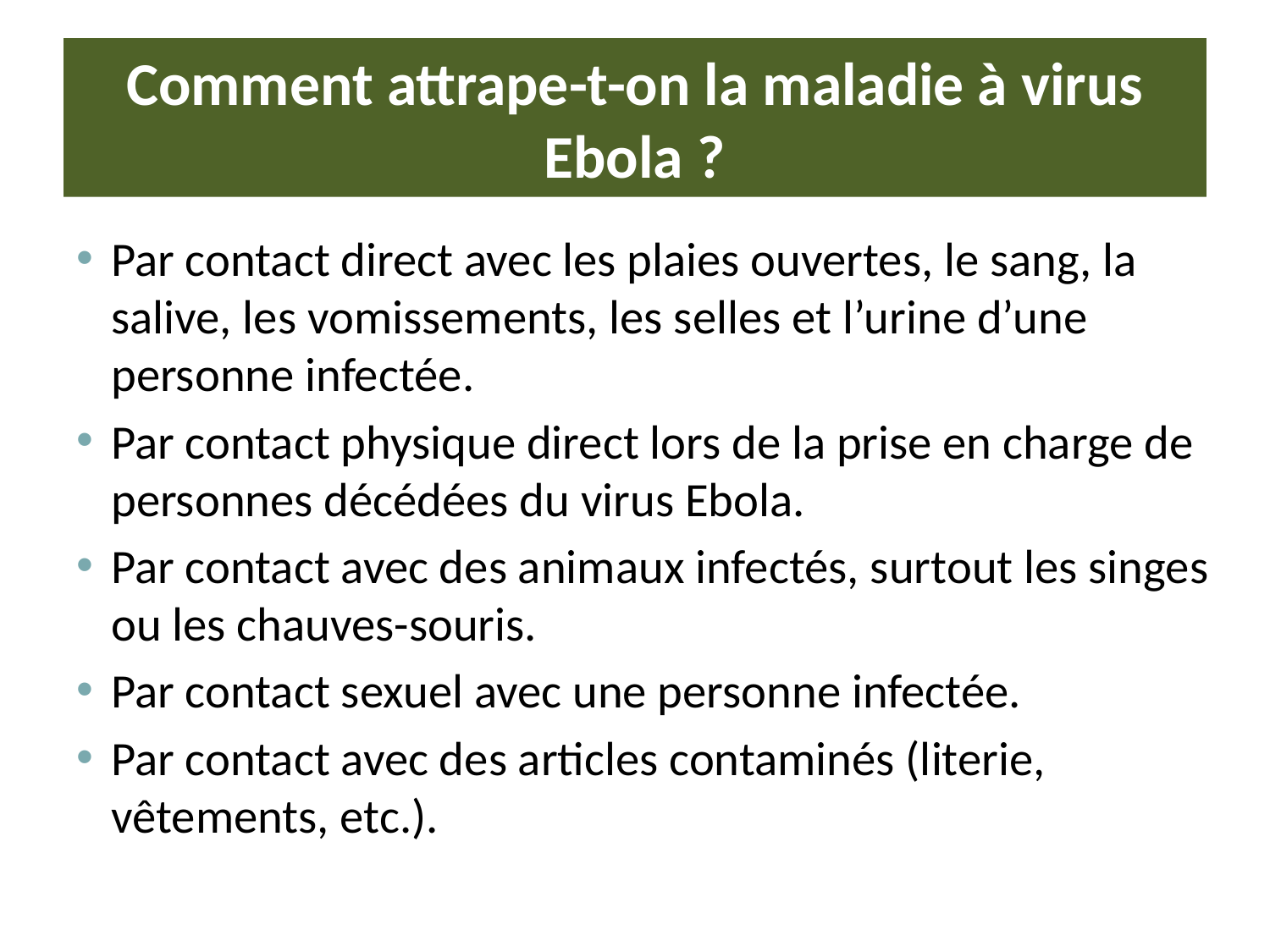

# Comment attrape-t-on la maladie à virus Ebola ?
Par contact direct avec les plaies ouvertes, le sang, la salive, les vomissements, les selles et l’urine d’une personne infectée.
Par contact physique direct lors de la prise en charge de personnes décédées du virus Ebola.
Par contact avec des animaux infectés, surtout les singes ou les chauves-souris.
Par contact sexuel avec une personne infectée.
Par contact avec des articles contaminés (literie, vêtements, etc.).